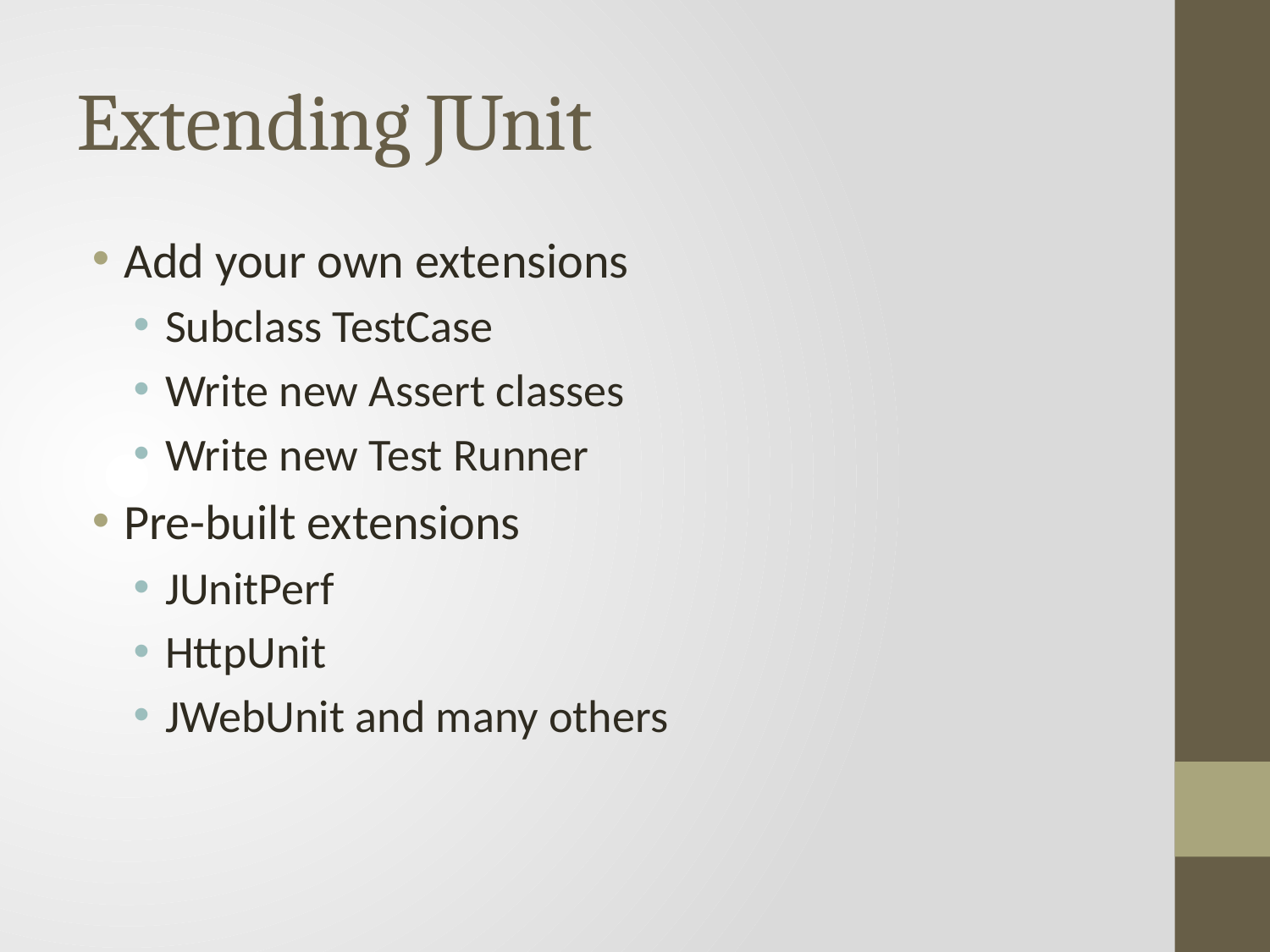

# Extending JUnit
Add your own extensions
Subclass TestCase
Write new Assert classes
Write new Test Runner
Pre-built extensions
JUnitPerf
HttpUnit
JWebUnit and many others